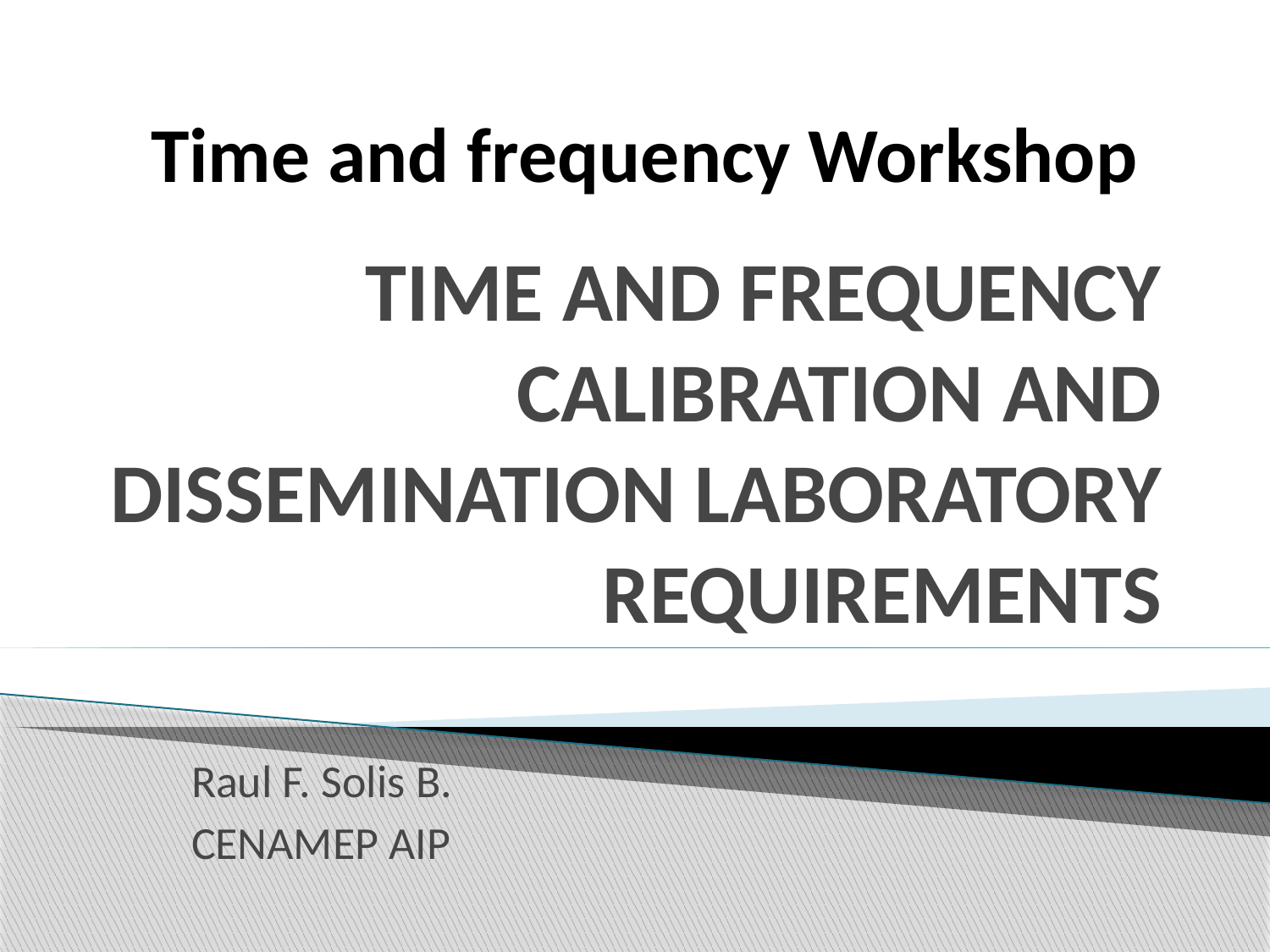

Time and frequency Workshop
# TIME AND FREQUENCY CALIBRATION AND DISSEMINATION LABORATORY REQUIREMENTS
Raul F. Solis B.
CENAMEP AIP